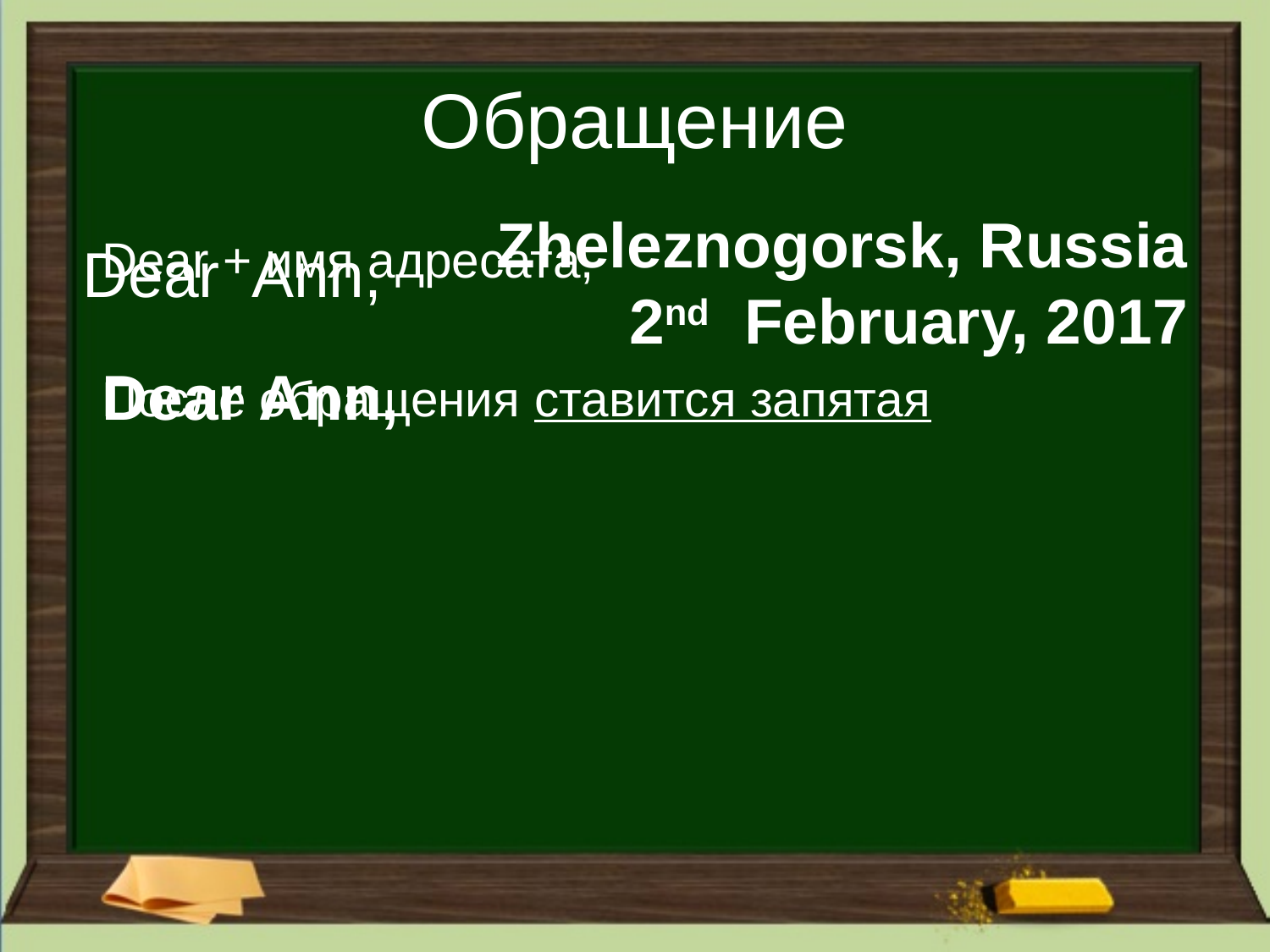

# Обращение
Zheleznogorsk, Russia
2nd  February, 2017
Dear Ann,
Dear + имя адресата,

После обращения ставится запятая
Dear  Ann,